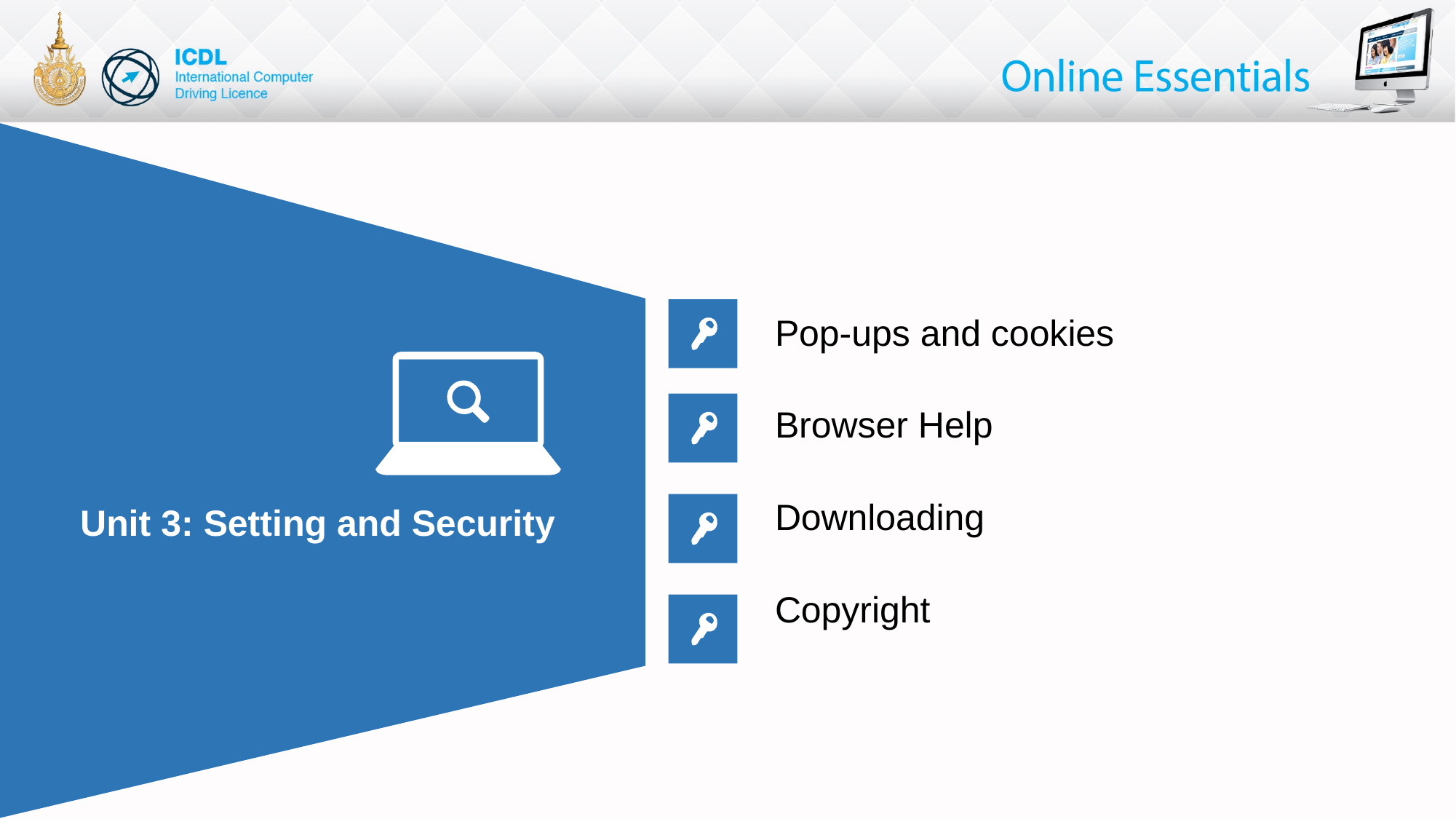

|  | Pop-ups and cookies |
| --- | --- |
|  | Browser Help |
|  | Downloading |
|  | Copyright |
|  |  |
|  |  |
|  |  |
|  |  |
|  |  |

# Unit 3: Setting and Security